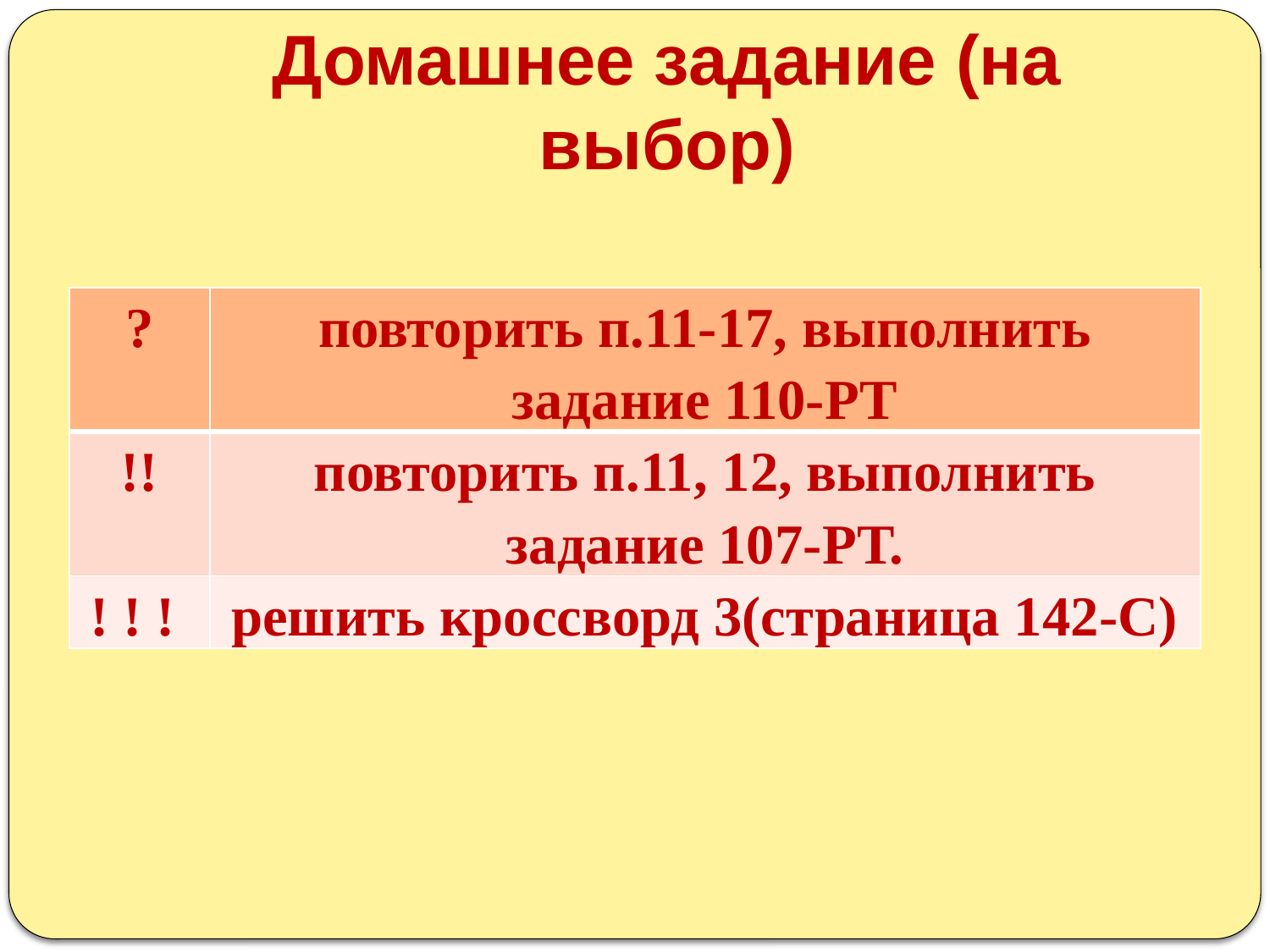

# Домашнее задание (на выбор)
| ? | повторить п.11-17, выполнить задание 110-РТ |
| --- | --- |
| !! | повторить п.11, 12, выполнить задание 107-РТ. |
| ! ! ! | решить кроссворд 3(страница 142-С) |